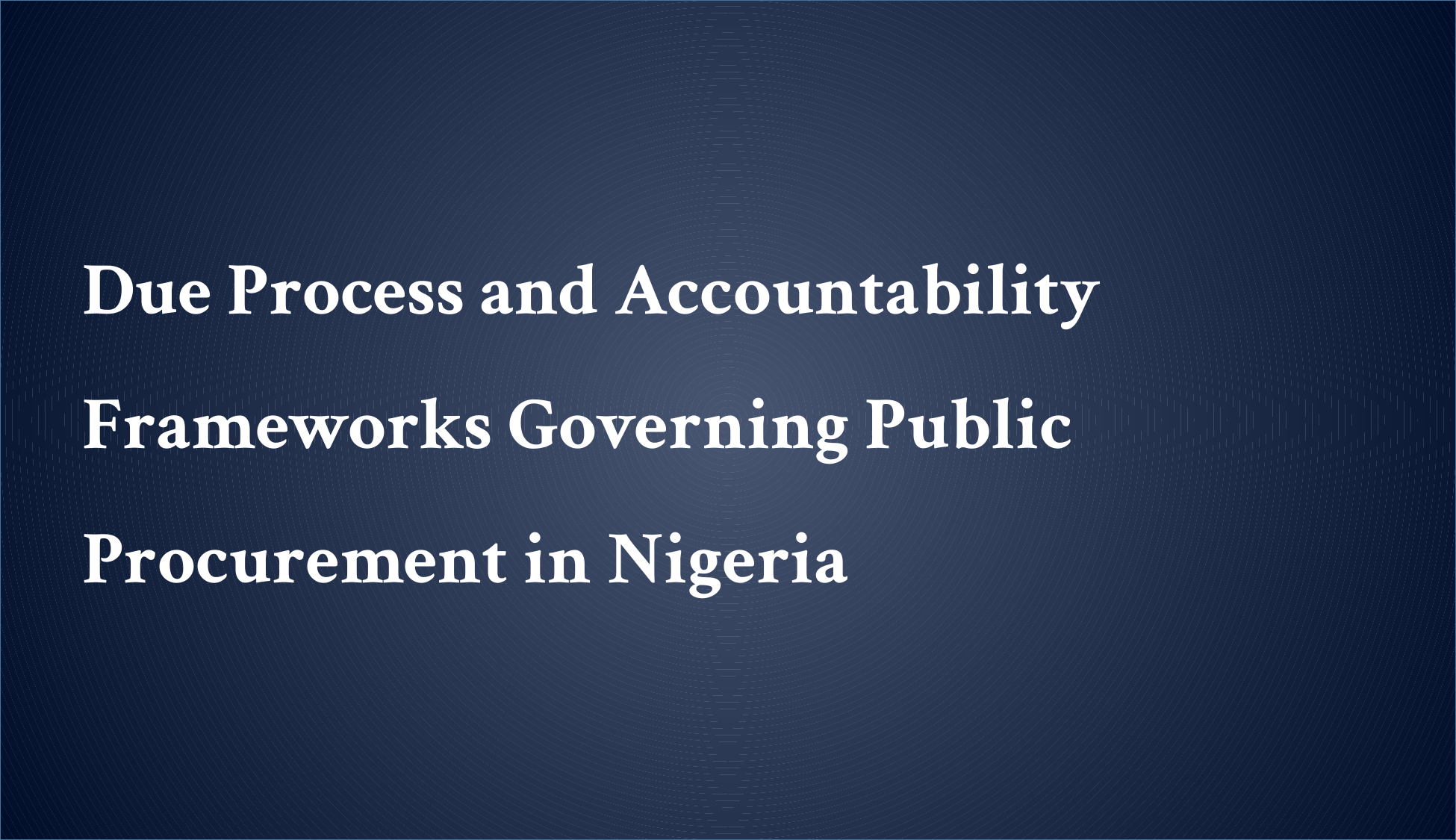

Due Process and Accountability Frameworks Governing Public Procurement in Nigeria